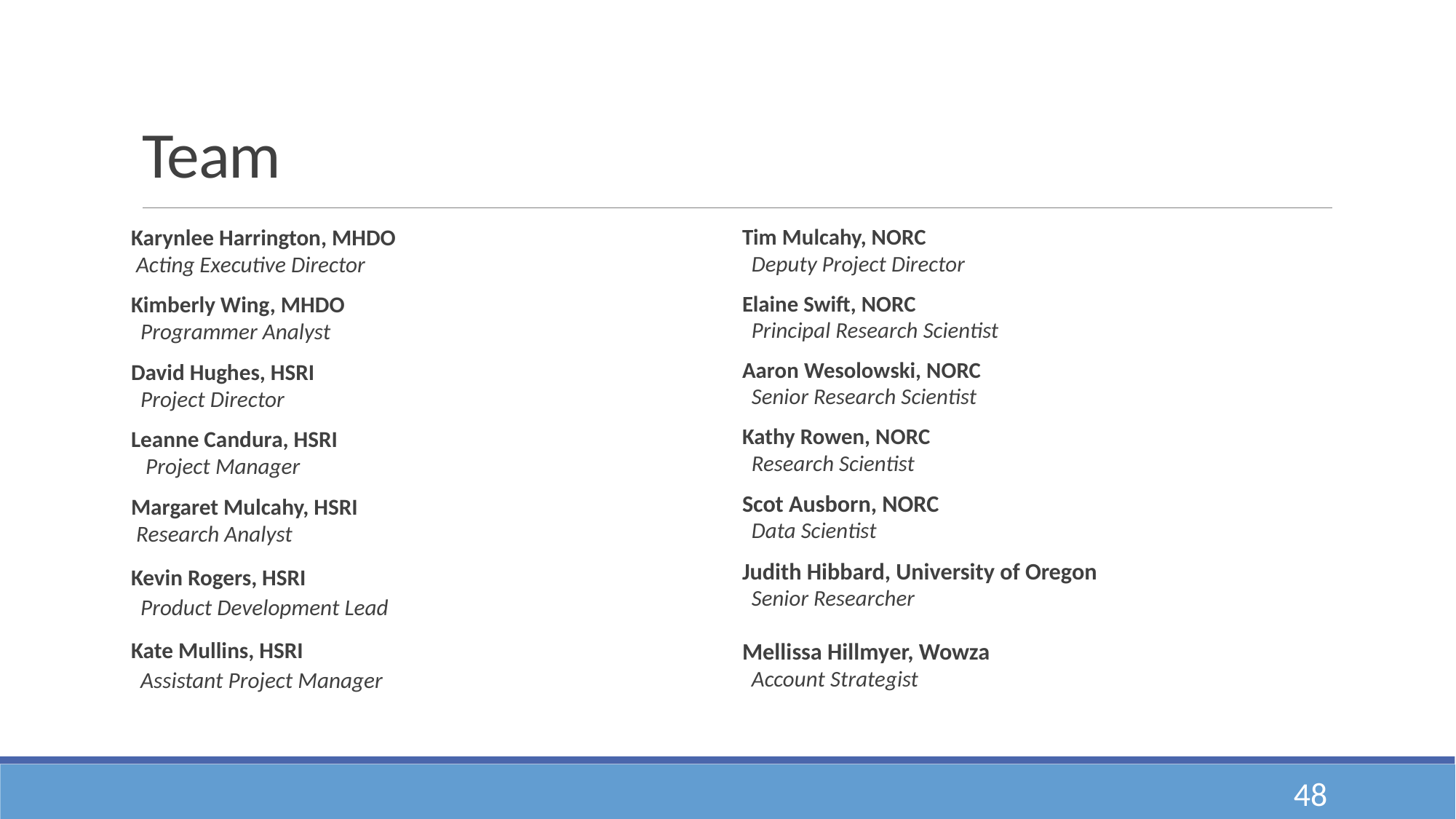

# Team
Karynlee Harrington, MHDO
 Acting Executive Director
Kimberly Wing, MHDO
Programmer Analyst
David Hughes, HSRI
Project Director
Leanne Candura, HSRI
 Project Manager
Margaret Mulcahy, HSRI
 Research Analyst
Kevin Rogers, HSRI
Product Development Lead
Kate Mullins, HSRI
Assistant Project Manager

Tim Mulcahy, NORC
Deputy Project Director
Elaine Swift, NORC
Principal Research Scientist
Aaron Wesolowski, NORC
Senior Research Scientist
Kathy Rowen, NORC
Research Scientist
Scot Ausborn, NORC
Data Scientist
Judith Hibbard, University of Oregon
Senior Researcher

Mellissa Hillmyer, Wowza
Account Strategist

48